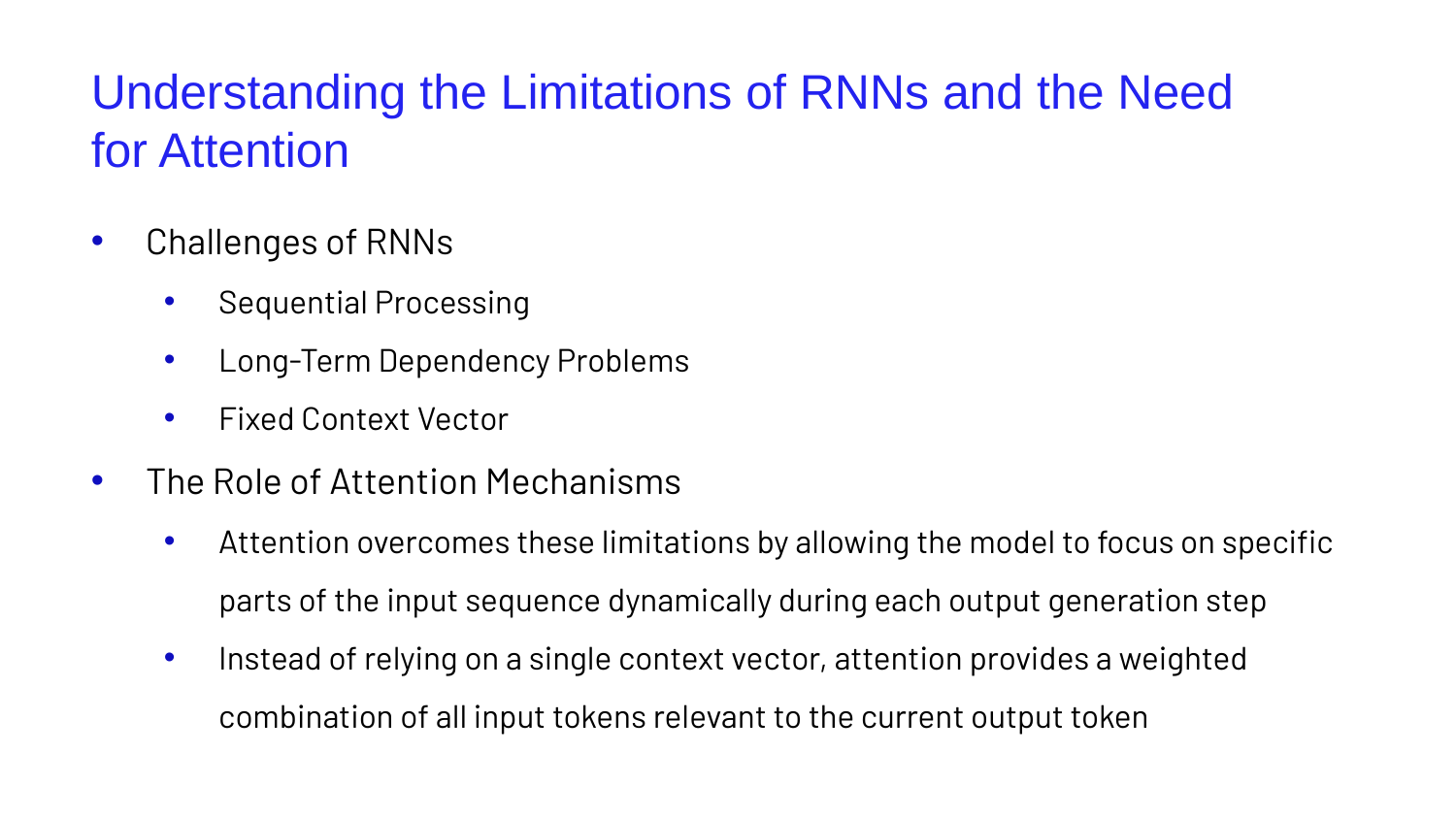

Understanding the Limitations of RNNs and the Need for Attention
Challenges of RNNs
Sequential Processing
Long-Term Dependency Problems
Fixed Context Vector
The Role of Attention Mechanisms
Attention overcomes these limitations by allowing the model to focus on specific parts of the input sequence dynamically during each output generation step
Instead of relying on a single context vector, attention provides a weighted combination of all input tokens relevant to the current output token